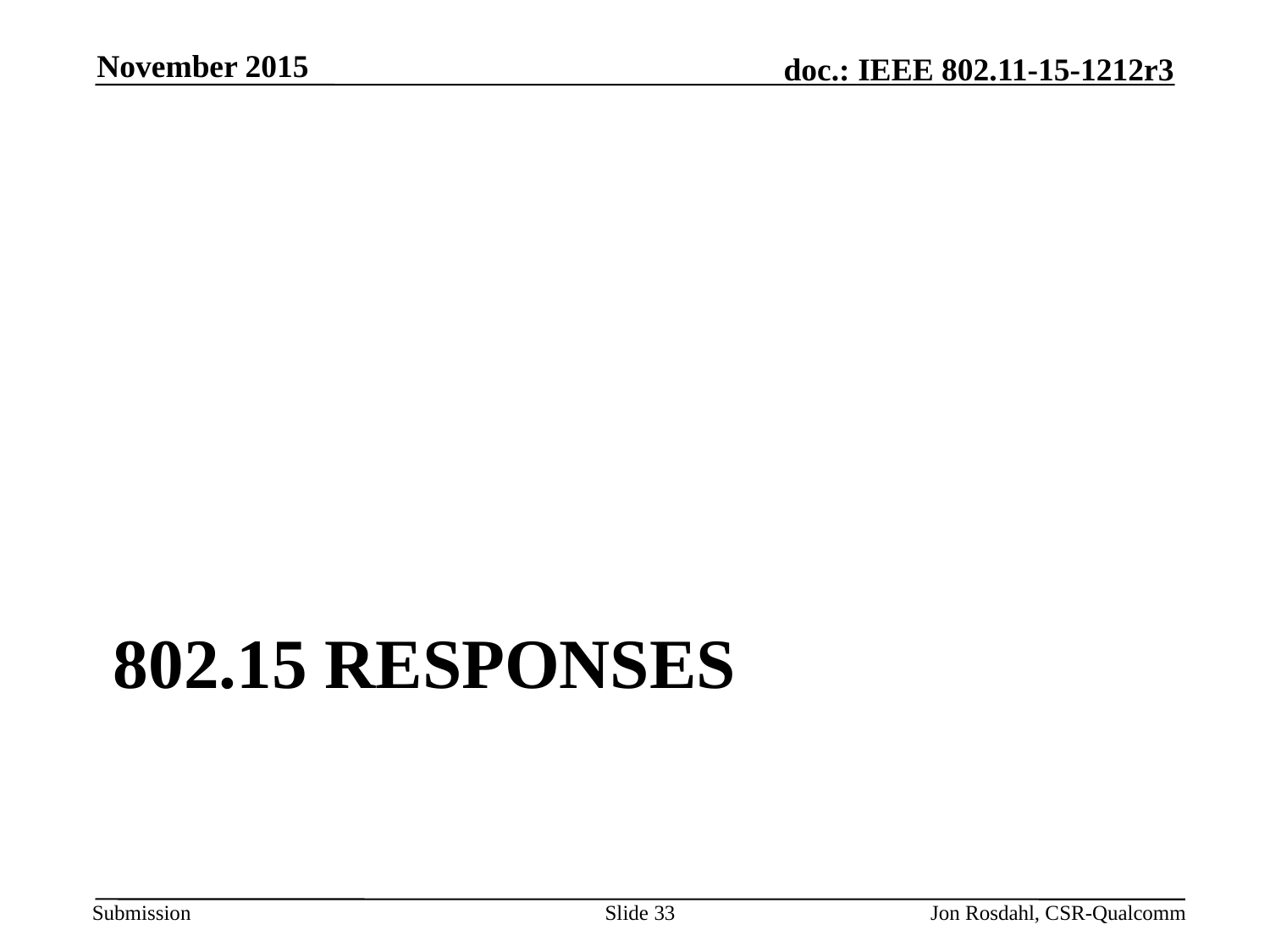

November 2015

# 802.15 Responses
Slide 33
Jon Rosdahl, CSR-Qualcomm